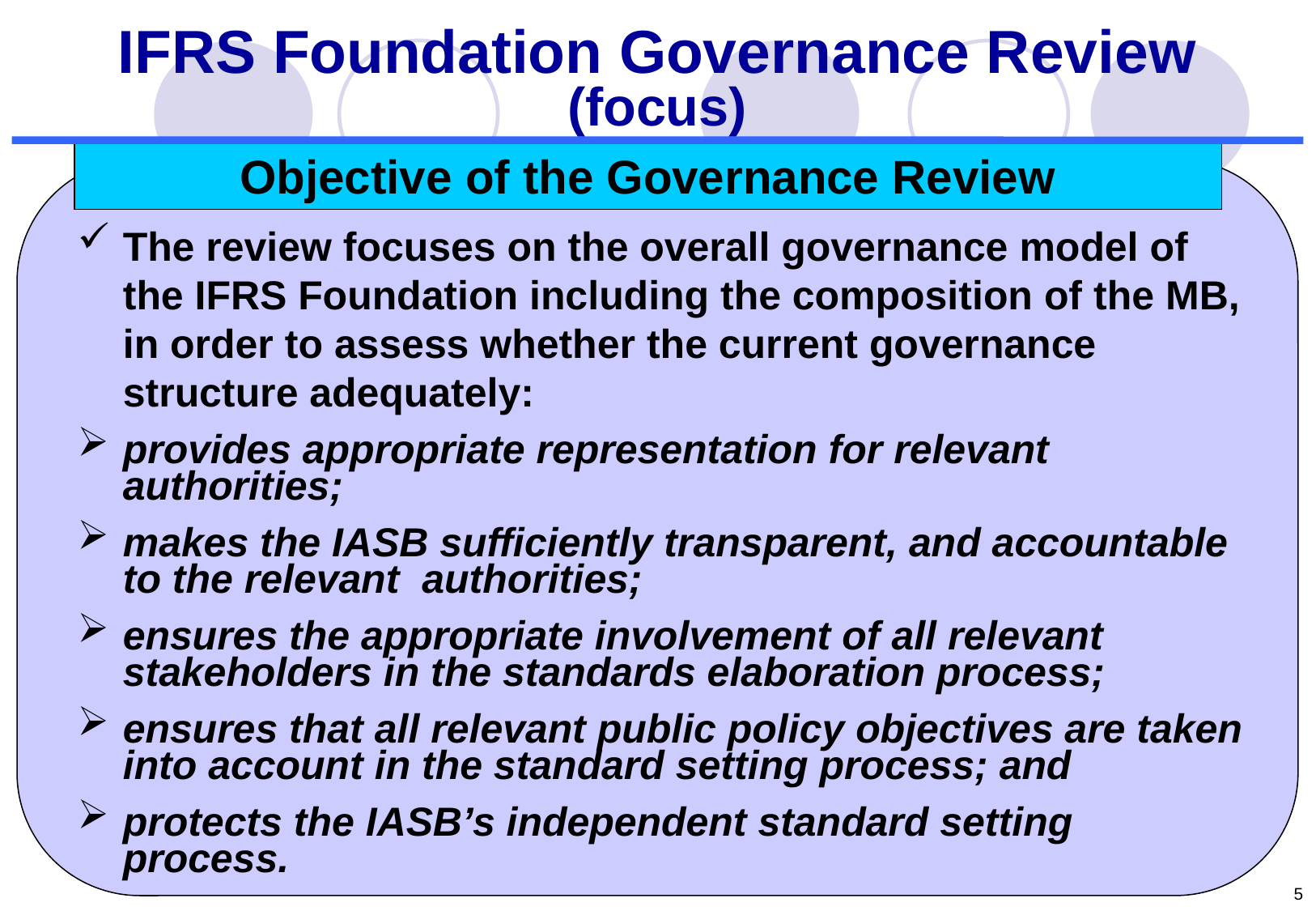

IFRS Foundation Governance Review
(focus)
Objective of the Governance Review

The review focuses on the overall governance model of the IFRS Foundation including the composition of the MB, in order to assess whether the current governance structure adequately:
provides appropriate representation for relevant authorities;
makes the IASB sufficiently transparent, and accountable to the relevant  authorities;
ensures the appropriate involvement of all relevant stakeholders in the standards elaboration process;
ensures that all relevant public policy objectives are taken into account in the standard setting process; and
protects the IASB’s independent standard setting process.
5